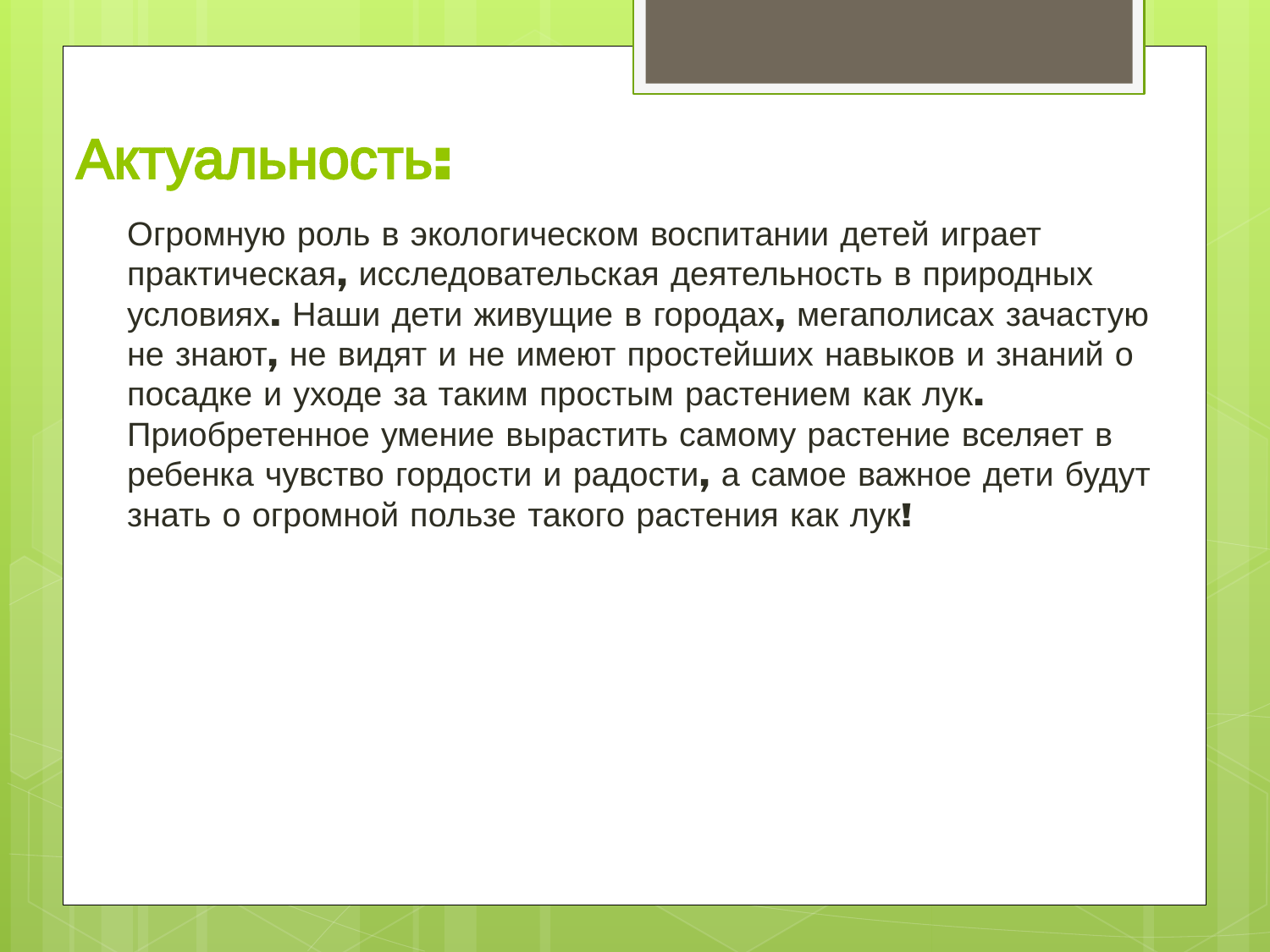

# Актуальность:
Огромную роль в экологическом воспитании детей играет практическая, исследовательская деятельность в природных условиях. Наши дети живущие в городах, мегаполисах зачастую не знают, не видят и не имеют простейших навыков и знаний о посадке и уходе за таким простым растением как лук. Приобретенное умение вырастить самому растение вселяет в ребенка чувство гордости и радости, а самое важное дети будут знать о огромной пользе такого растения как лук!